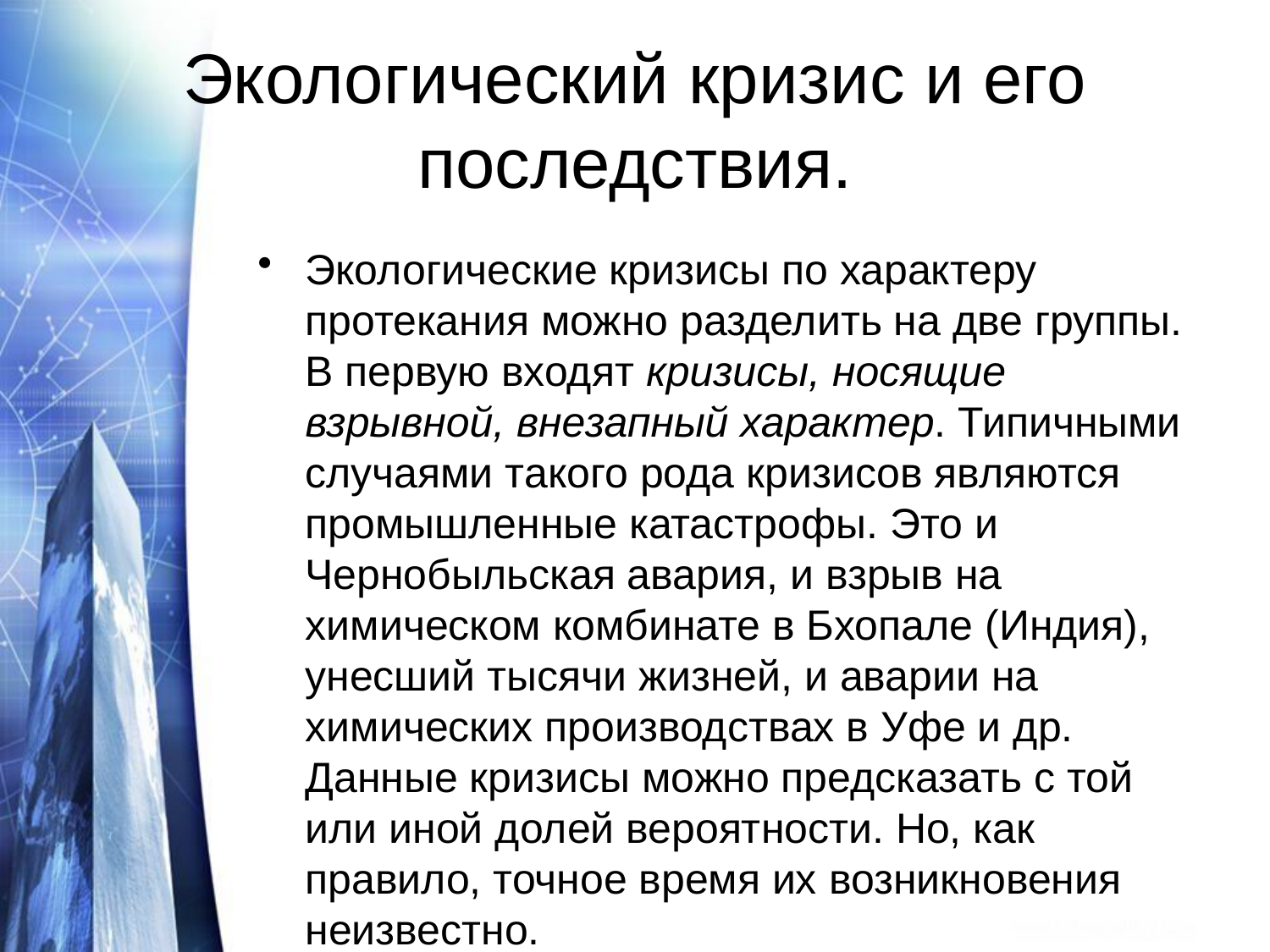

# Экологический кризис и его последствия.
Экологические кризисы по характеру протекания можно разделить на две группы. В первую входят кризисы, носящие взрывной, внезапный характер. Типичными случаями такого рода кризисов являются промышленные катастрофы. Это и Чернобыльская авария, и взрыв на химическом комбинате в Бхопале (Индия), унесший тысячи жизней, и аварии на химических производствах в Уфе и др. Данные кризисы можно предсказать с той или иной долей вероятности. Но, как правило, точное время их возникновения неизвестно.